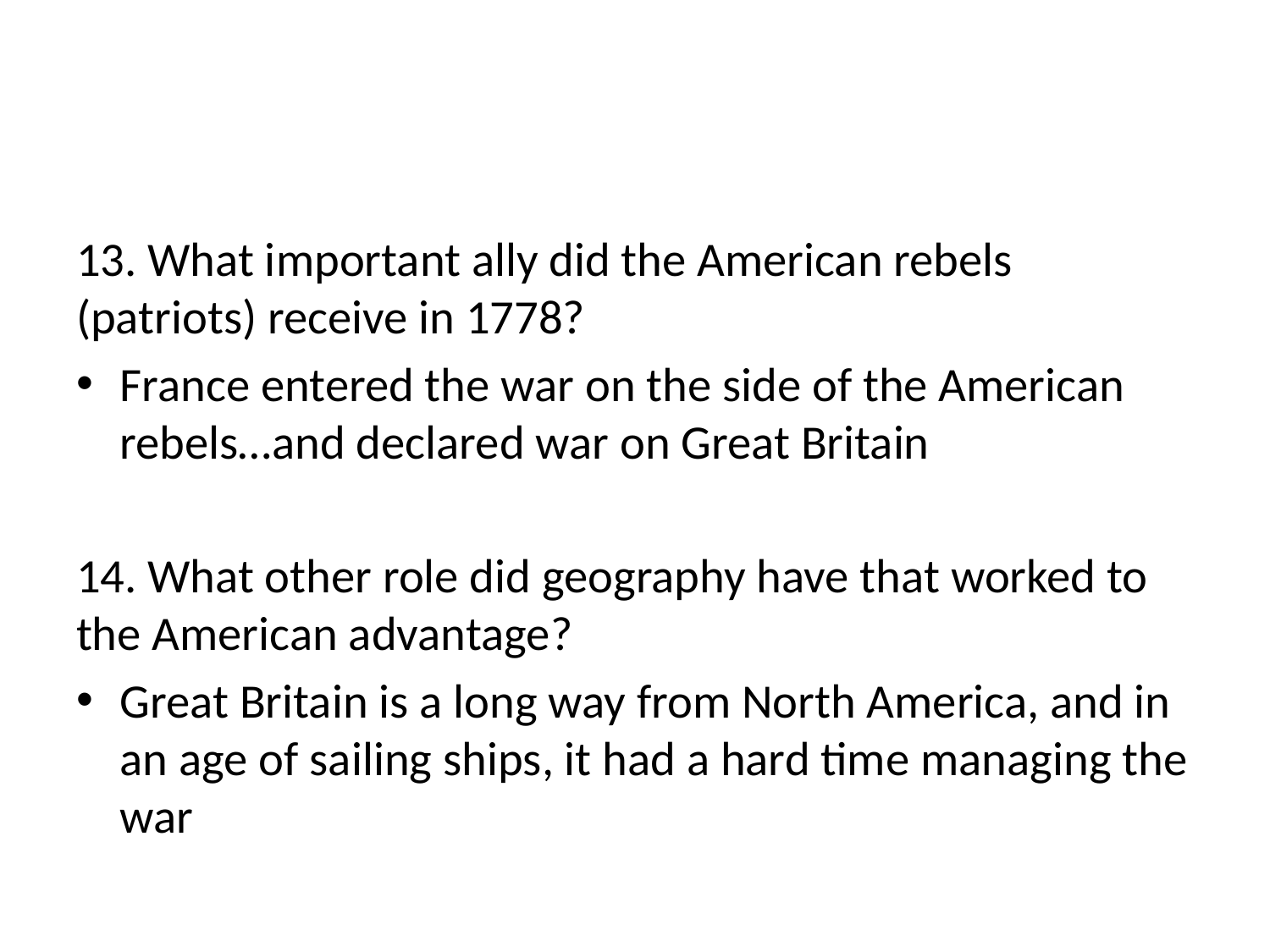

#
13. What important ally did the American rebels (patriots) receive in 1778?
France entered the war on the side of the American rebels…and declared war on Great Britain

14. What other role did geography have that worked to the American advantage?
Great Britain is a long way from North America, and in an age of sailing ships, it had a hard time managing the war